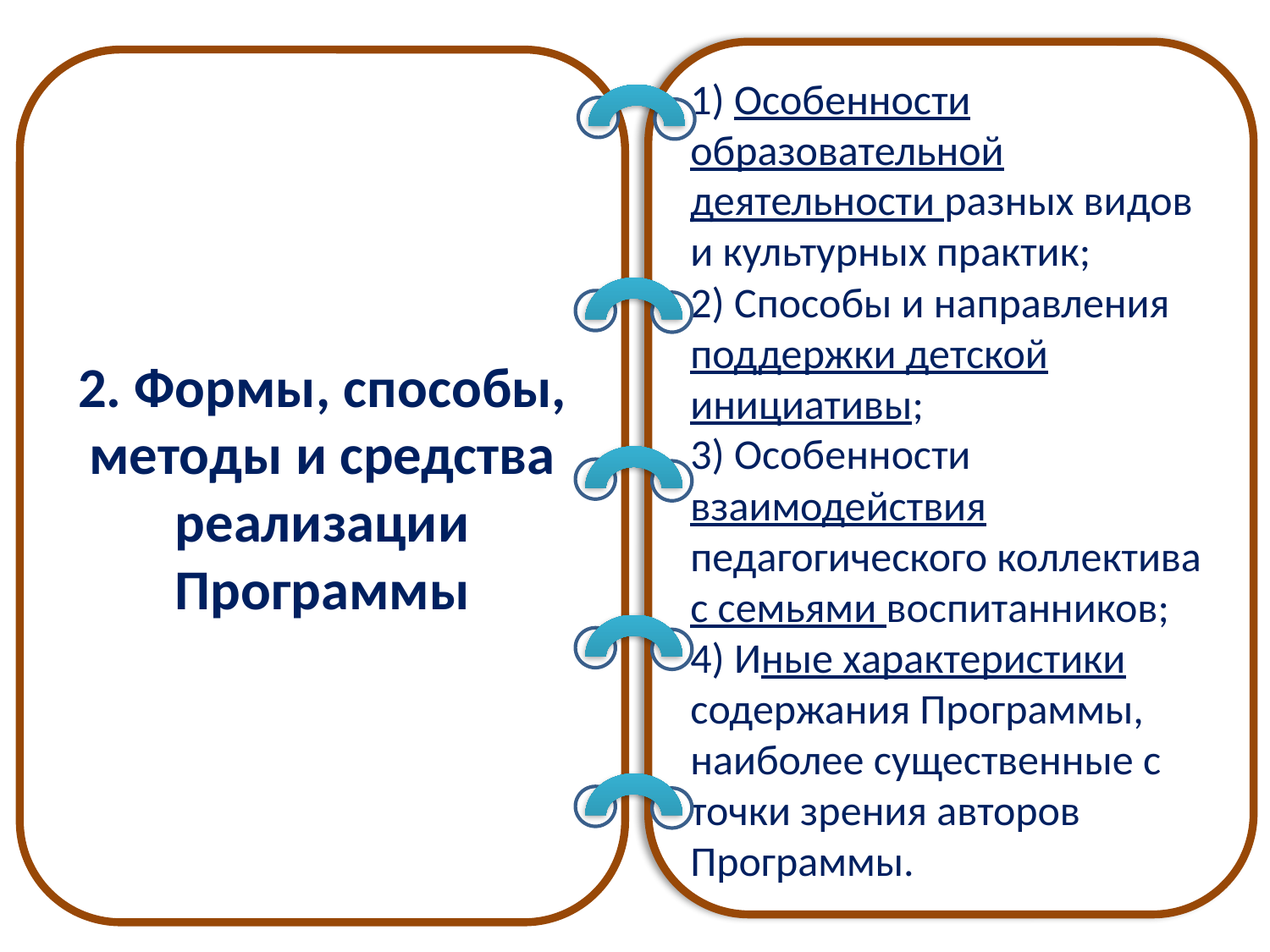

1) Особенности образовательной деятельности разных видов и культурных практик;
2) Способы и направления поддержки детской инициативы;
3) Особенности взаимодействия педагогического коллектива с семьями воспитанников;
4) Иные характеристики содержания Программы, наиболее существенные с точки зрения авторов Программы.
2. Формы, способы, методы и средства реализации Программы